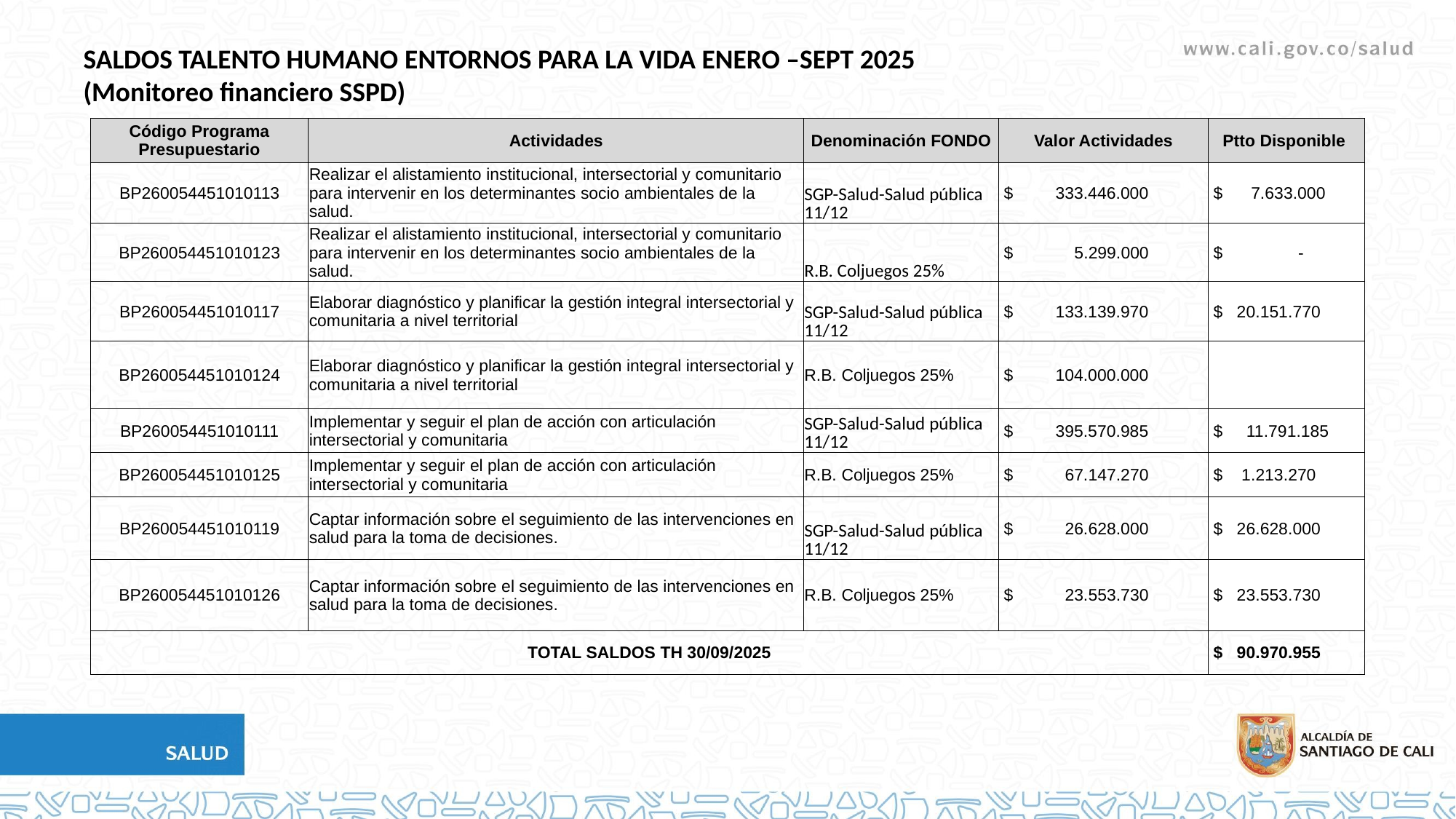

SALDOS TALENTO HUMANO ENTORNOS PARA LA VIDA ENERO –SEPT 2025
(Monitoreo financiero SSPD)
| Código Programa Presupuestario | Actividades | Denominación FONDO | Valor Actividades | Ptto Disponible |
| --- | --- | --- | --- | --- |
| BP260054451010113 | Realizar el alistamiento institucional, intersectorial y comunitario para intervenir en los determinantes socio ambientales de la salud. | SGP-Salud-Salud pública 11/12 | $ 333.446.000 | $ 7.633.000 |
| BP260054451010123 | Realizar el alistamiento institucional, intersectorial y comunitario para intervenir en los determinantes socio ambientales de la salud. | R.B. Coljuegos 25% | $ 5.299.000 | $ - |
| BP260054451010117 | Elaborar diagnóstico y planificar la gestión integral intersectorial y comunitaria a nivel territorial | SGP-Salud-Salud pública 11/12 | $ 133.139.970 | $ 20.151.770 |
| BP260054451010124 | Elaborar diagnóstico y planificar la gestión integral intersectorial y comunitaria a nivel territorial | R.B. Coljuegos 25% | $ 104.000.000 |  |
| BP260054451010111 | Implementar y seguir el plan de acción con articulación intersectorial y comunitaria | SGP-Salud-Salud pública 11/12 | $ 395.570.985 | $ 11.791.185 |
| BP260054451010125 | Implementar y seguir el plan de acción con articulación intersectorial y comunitaria | R.B. Coljuegos 25% | $ 67.147.270 | $ 1.213.270 |
| BP260054451010119 | Captar información sobre el seguimiento de las intervenciones en salud para la toma de decisiones. | SGP-Salud-Salud pública 11/12 | $ 26.628.000 | $ 26.628.000 |
| BP260054451010126 | Captar información sobre el seguimiento de las intervenciones en salud para la toma de decisiones. | R.B. Coljuegos 25% | $ 23.553.730 | $ 23.553.730 |
| TOTAL SALDOS TH 30/09/2025 |  |  |  | $ 90.970.955 |